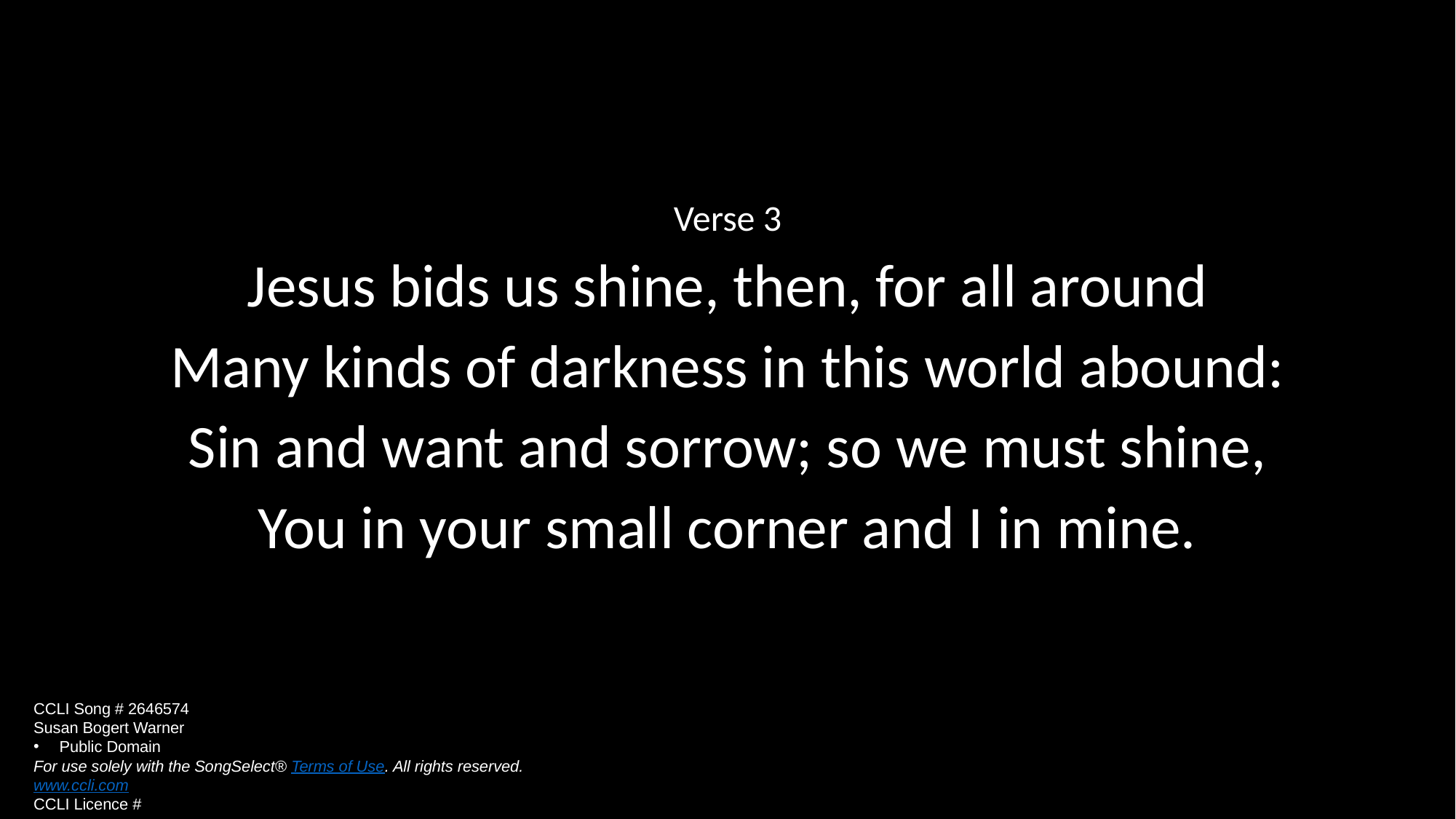

Verse 3
Jesus bids us shine, then, for all around
Many kinds of darkness in this world abound:
Sin and want and sorrow; so we must shine,
You in your small corner and I in mine.
CCLI Song # 2646574
Susan Bogert Warner
Public Domain
For use solely with the SongSelect® Terms of Use. All rights reserved. www.ccli.com
CCLI Licence #